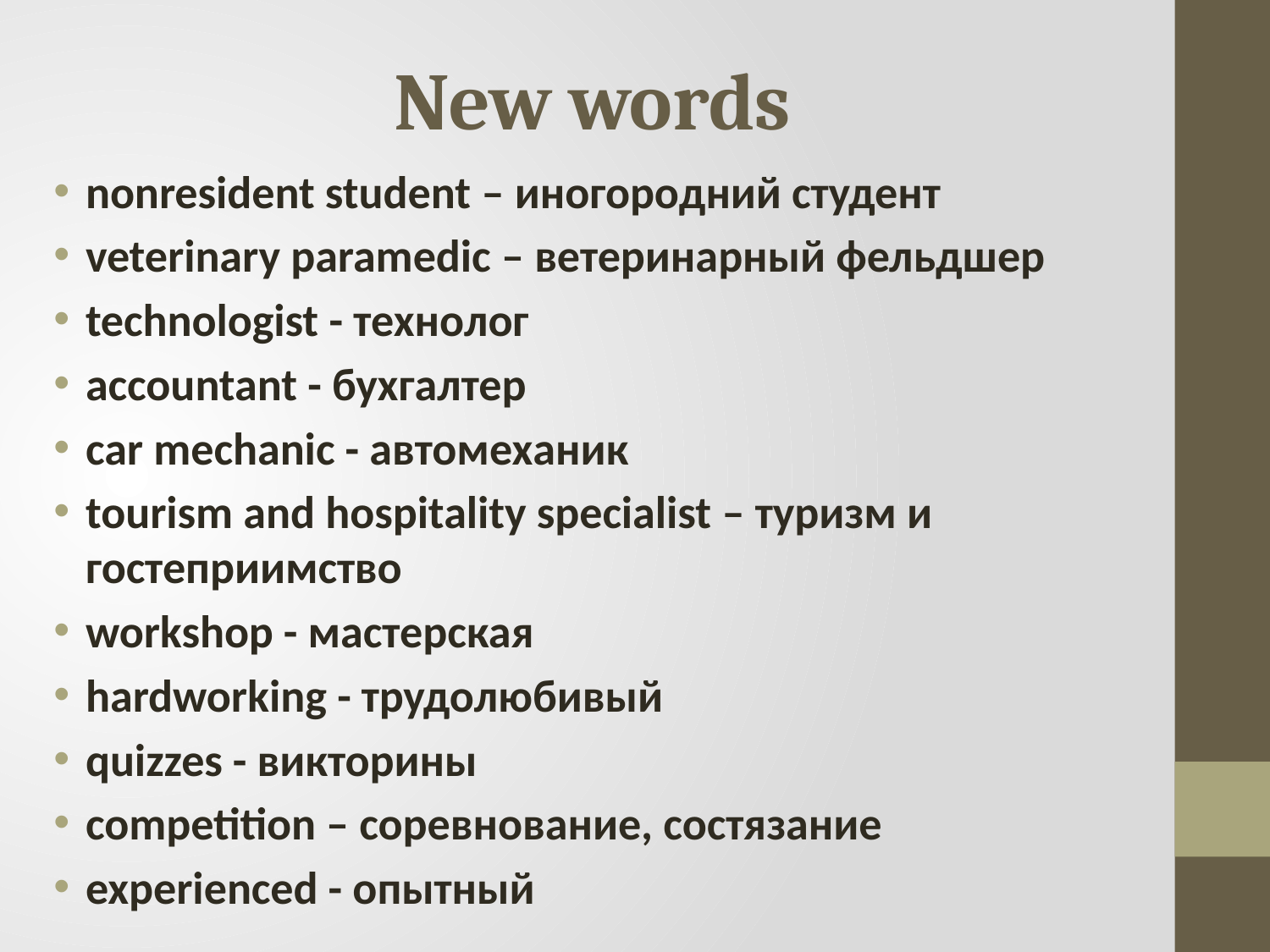

# New words
nonresident student – иногородний студент
veterinary paramedic – ветеринарный фельдшер
technologist - технолог
accountant - бухгалтер
car mechanic - автомеханик
tourism and hospitality specialist – туризм и гостеприимство
workshop - мастерская
hardworking - трудолюбивый
quizzes - викторины
competition – соревнование, состязание
experienced - опытный